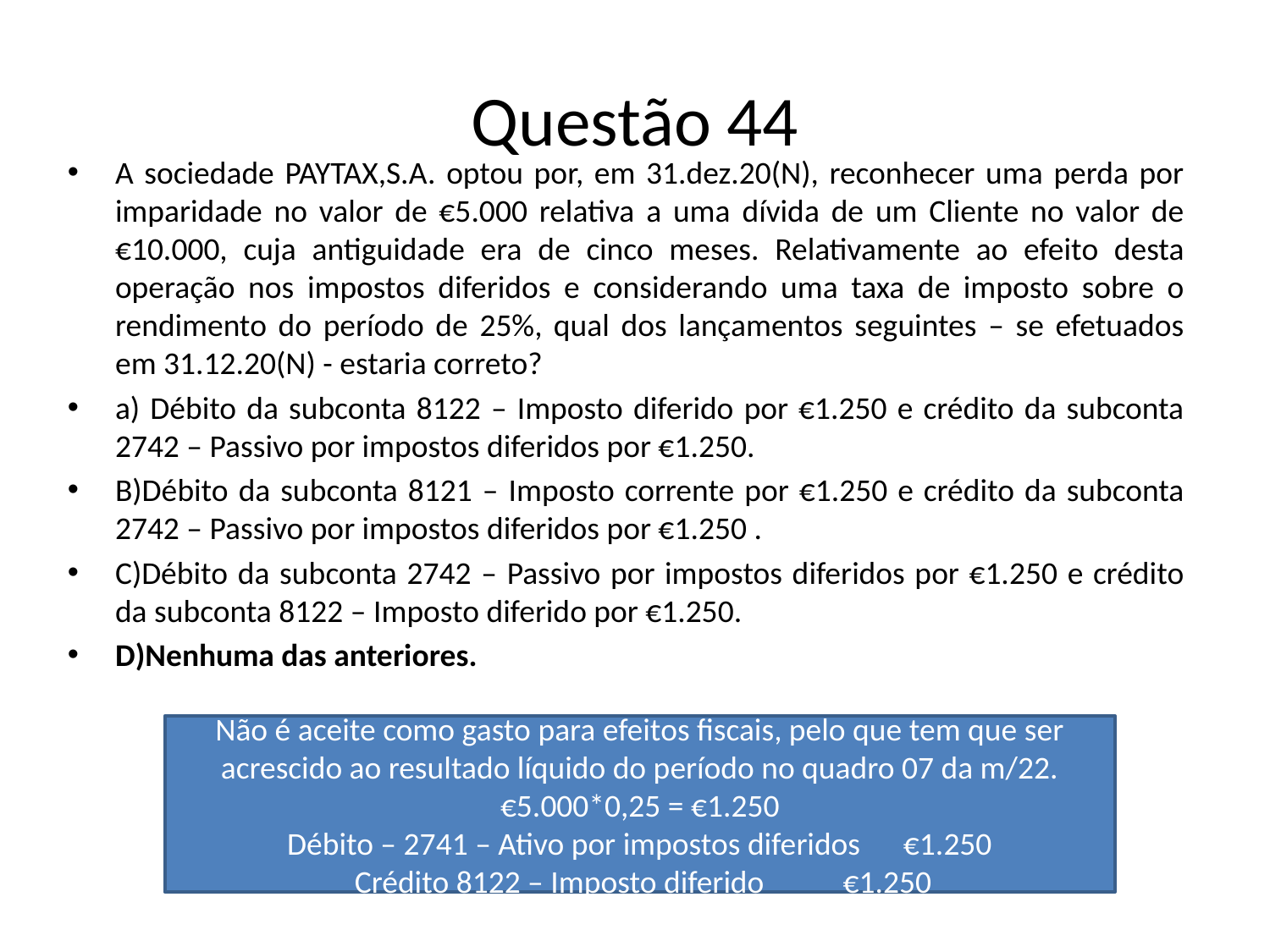

# Questão 44
A sociedade PAYTAX,S.A. optou por, em 31.dez.20(N), reconhecer uma perda por imparidade no valor de €5.000 relativa a uma dívida de um Cliente no valor de €10.000, cuja antiguidade era de cinco meses. Relativamente ao efeito desta operação nos impostos diferidos e considerando uma taxa de imposto sobre o rendimento do período de 25%, qual dos lançamentos seguintes – se efetuados em 31.12.20(N) - estaria correto?
a) Débito da subconta 8122 – Imposto diferido por €1.250 e crédito da subconta 2742 – Passivo por impostos diferidos por €1.250.
B)Débito da subconta 8121 – Imposto corrente por €1.250 e crédito da subconta 2742 – Passivo por impostos diferidos por €1.250 .
C)Débito da subconta 2742 – Passivo por impostos diferidos por €1.250 e crédito da subconta 8122 – Imposto diferido por €1.250.
D)Nenhuma das anteriores.

Não é aceite como gasto para efeitos fiscais, pelo que tem que ser acrescido ao resultado líquido do período no quadro 07 da m/22.
€5.000*0,25 = €1.250
Débito – 2741 – Ativo por impostos diferidos      €1.250
 Crédito 8122 – Imposto diferido           €1.250